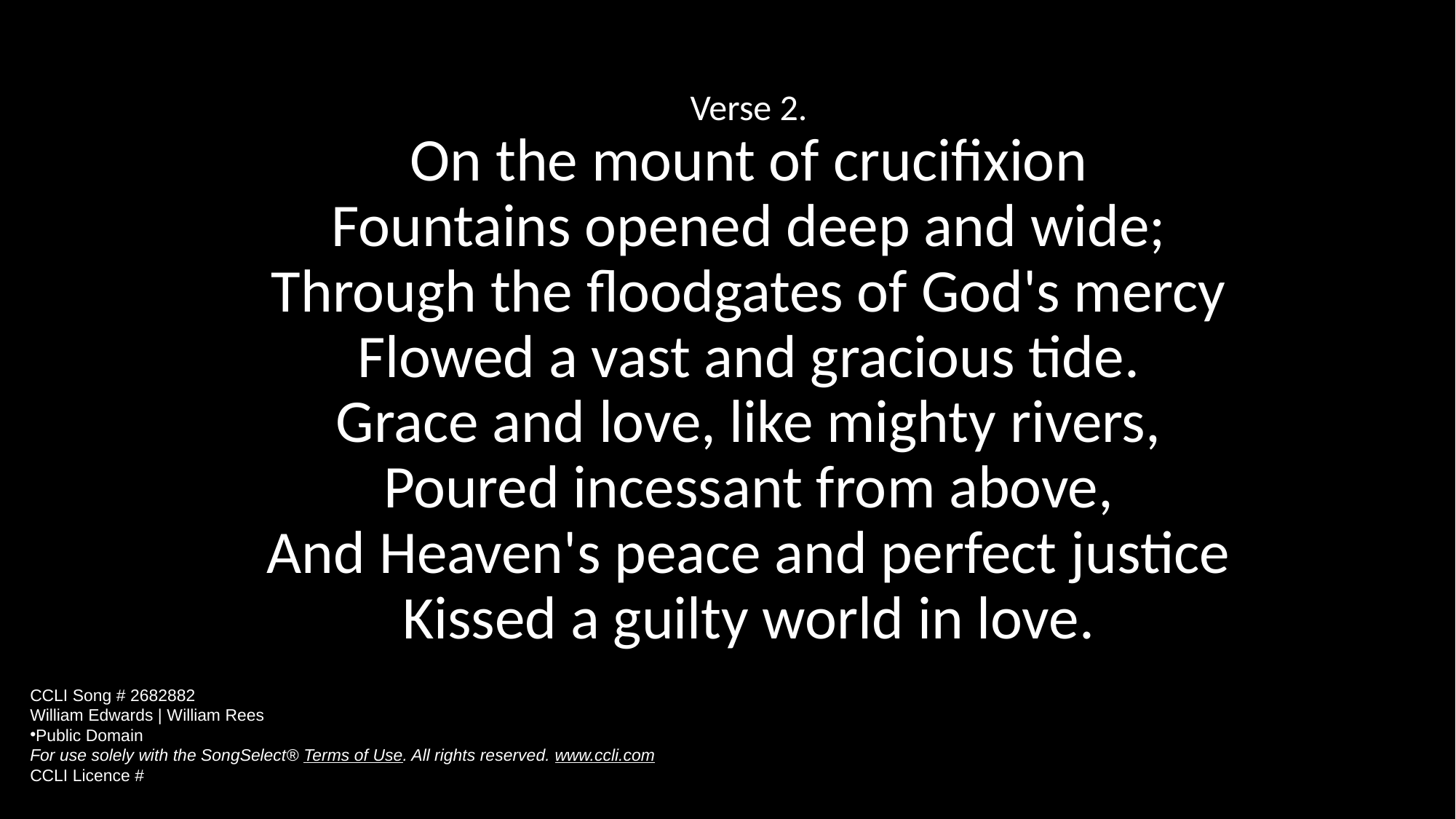

Verse 2.
On the mount of crucifixion
Fountains opened deep and wide;
Through the floodgates of God's mercy
Flowed a vast and gracious tide.
Grace and love, like mighty rivers,
Poured incessant from above,
And Heaven's peace and perfect justice
Kissed a guilty world in love.
CCLI Song # 2682882
William Edwards | William Rees
Public Domain
For use solely with the SongSelect® Terms of Use. All rights reserved. www.ccli.com
CCLI Licence #